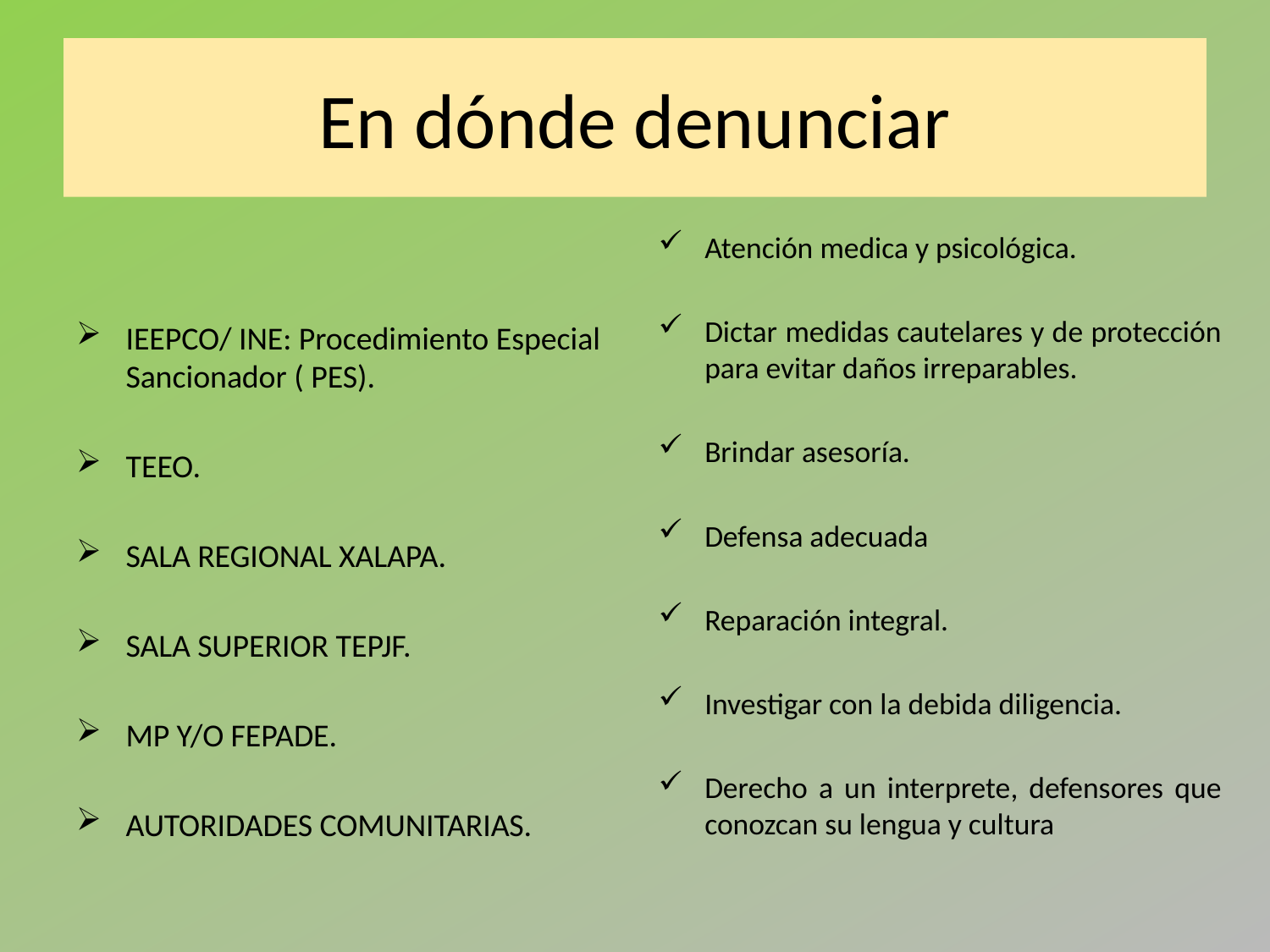

# En dónde denunciar

IEEPCO/ INE: Procedimiento Especial Sancionador ( PES).

TEEO.

SALA REGIONAL XALAPA.

SALA SUPERIOR TEPJF.

MP Y/O FEPADE.

AUTORIDADES COMUNITARIAS.
Atención medica y psicológica.

Dictar medidas cautelares y de protección para evitar daños irreparables.

Brindar asesoría.

Defensa adecuada

Reparación integral.

Investigar con la debida diligencia.

Derecho a un interprete, defensores que conozcan su lengua y cultura